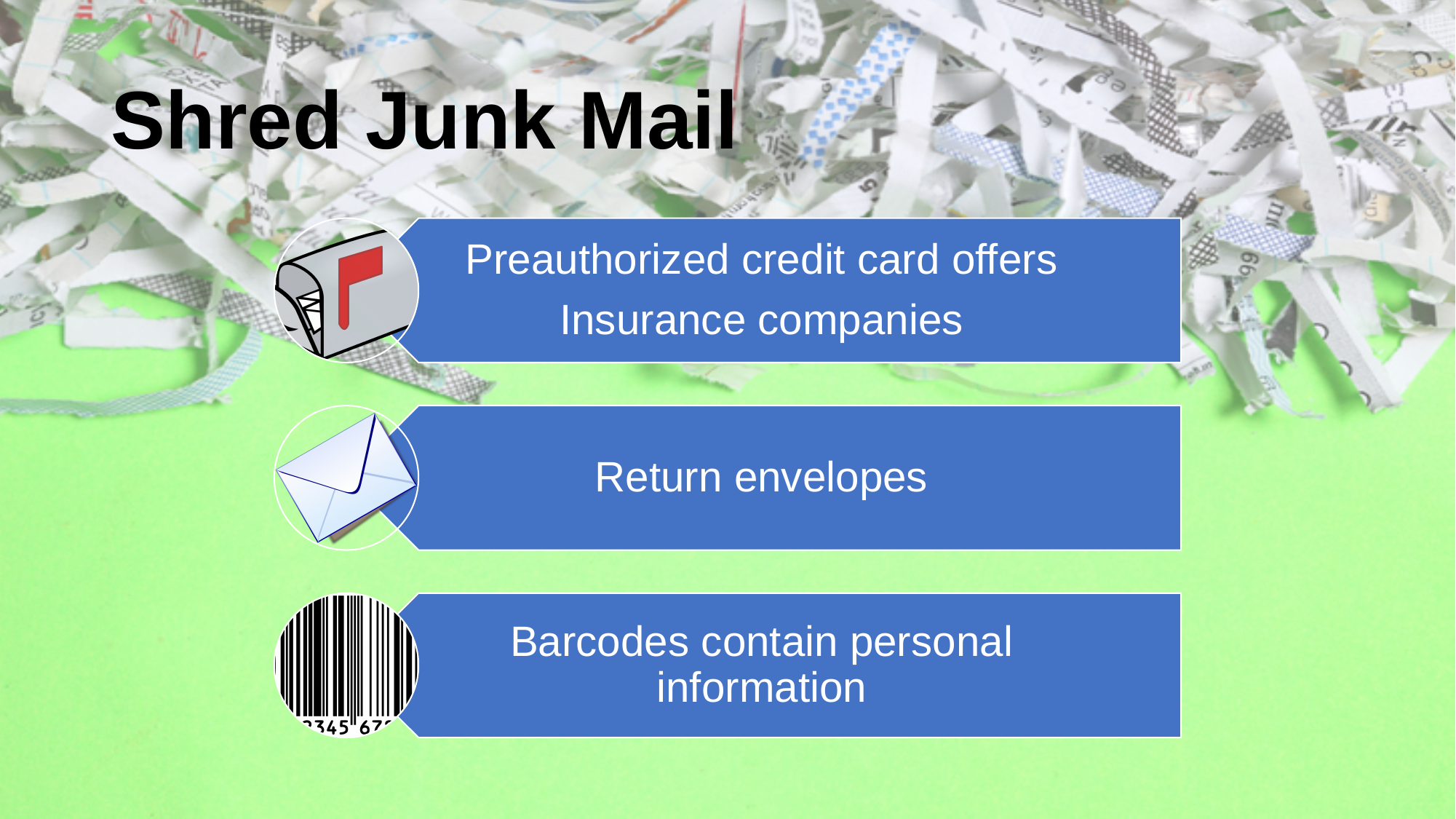

# Shred Junk Mail
Preauthorized credit card offers
Insurance companies
Return envelopes
Barcodes contain personal information